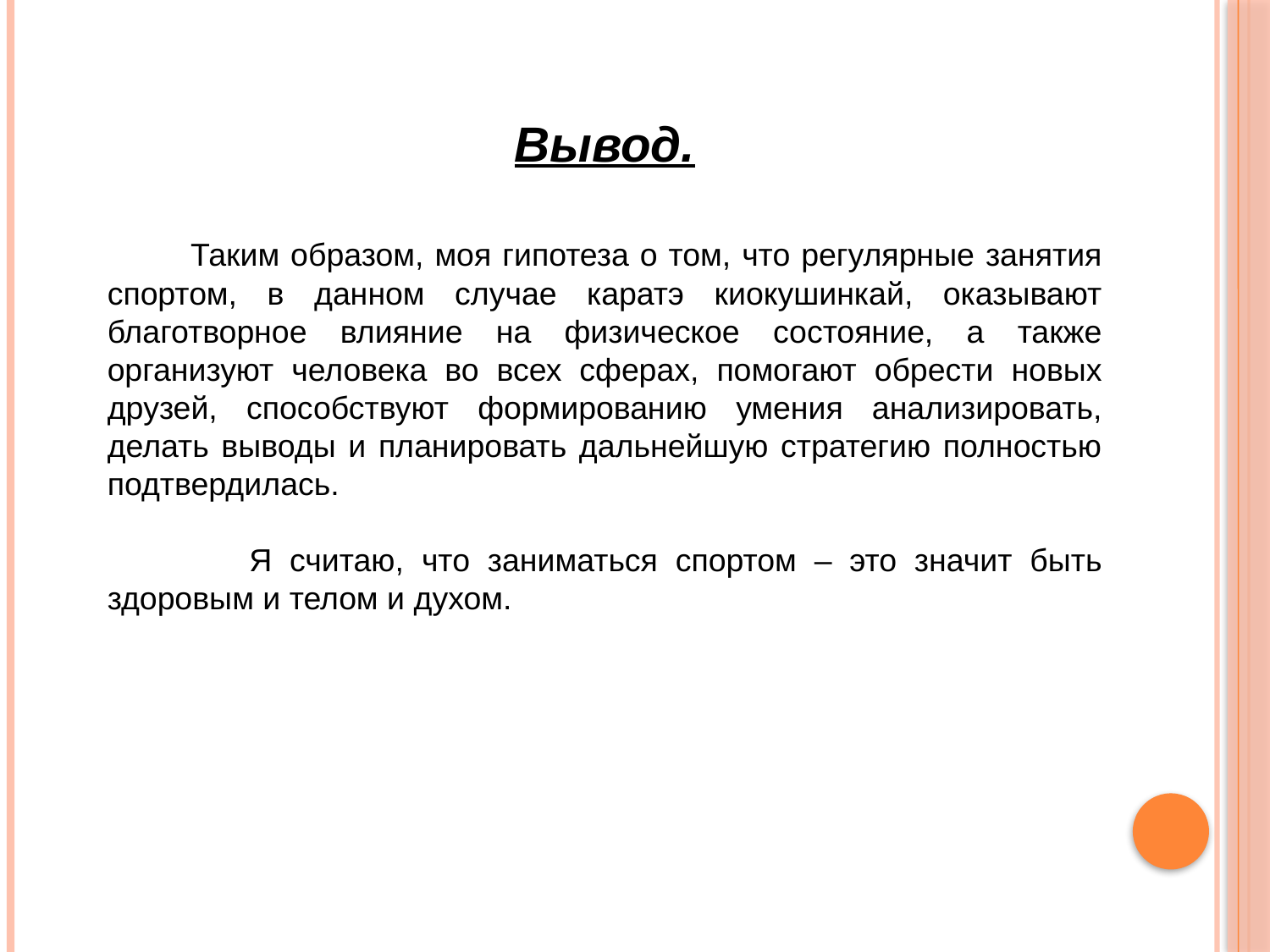

Вывод.

       Таким образом, моя гипотеза о том, что регулярные занятия спортом, в данном случае каратэ киокушинкай, оказывают благотворное влияние на физическое состояние, а также организуют человека во всех сферах, помогают обрести новых друзей, способствуют формированию умения анализировать, делать выводы и планировать дальнейшую стратегию полностью подтвердилась.

        Я считаю, что заниматься спортом – это значит быть здоровым и телом и духом.